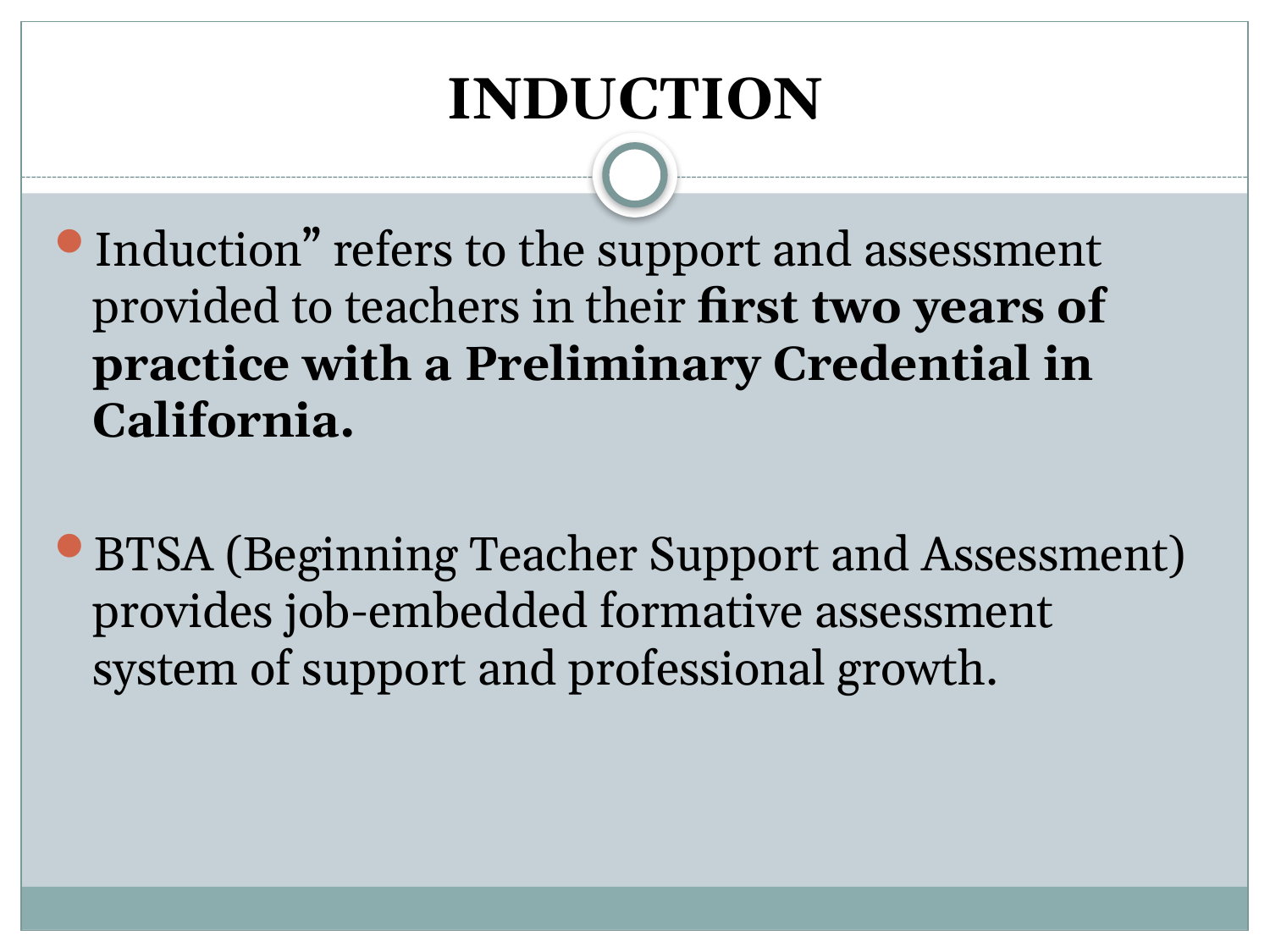

# INDUCTION
Induction” refers to the support and assessment provided to teachers in their first two years of practice with a Preliminary Credential in California.

BTSA (Beginning Teacher Support and Assessment) provides job-embedded formative assessment system of support and professional growth.